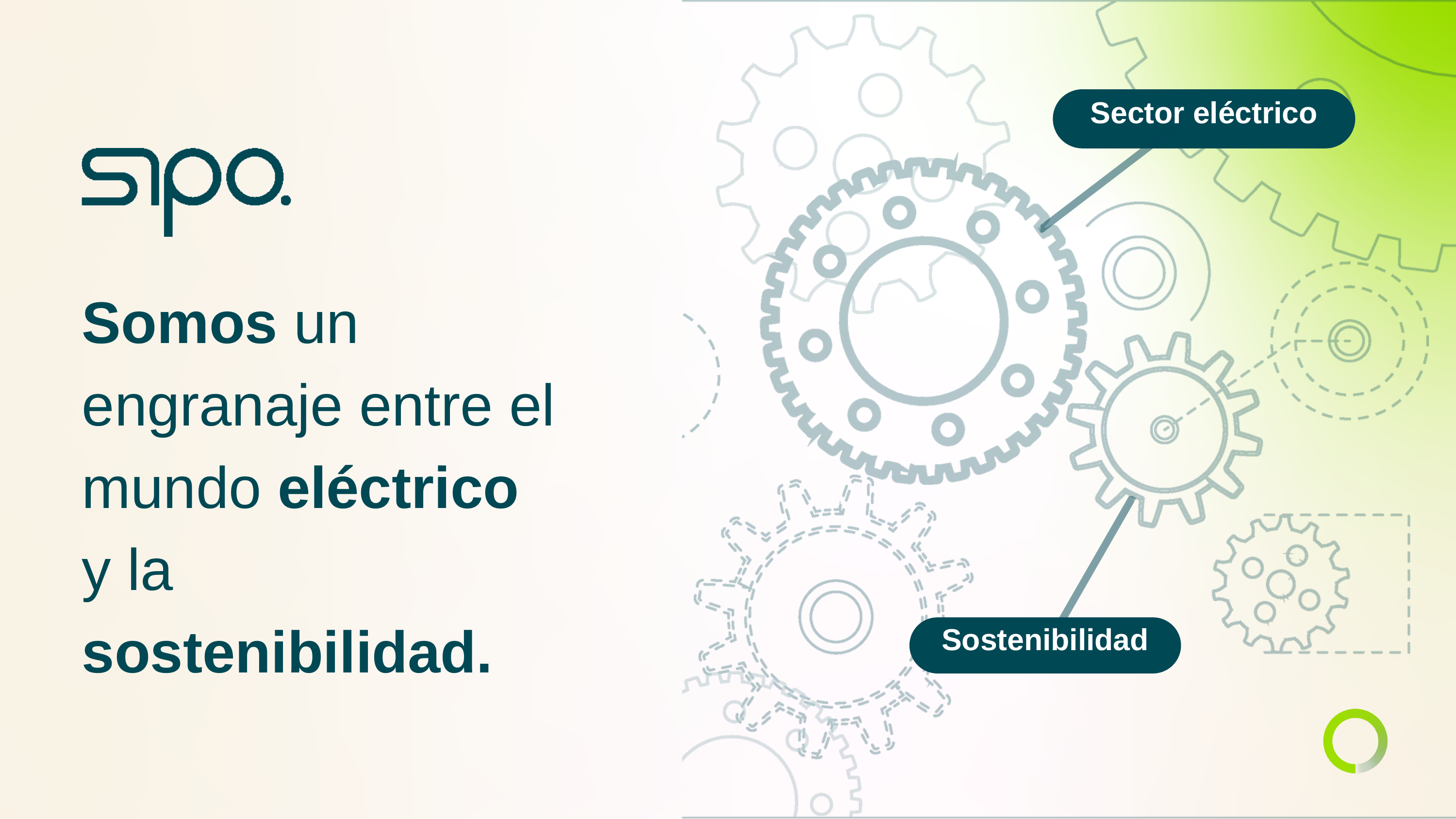

Sector eléctrico

Somos un engranaje entre el mundo eléctrico y la sostenibilidad.

Sostenibilidad